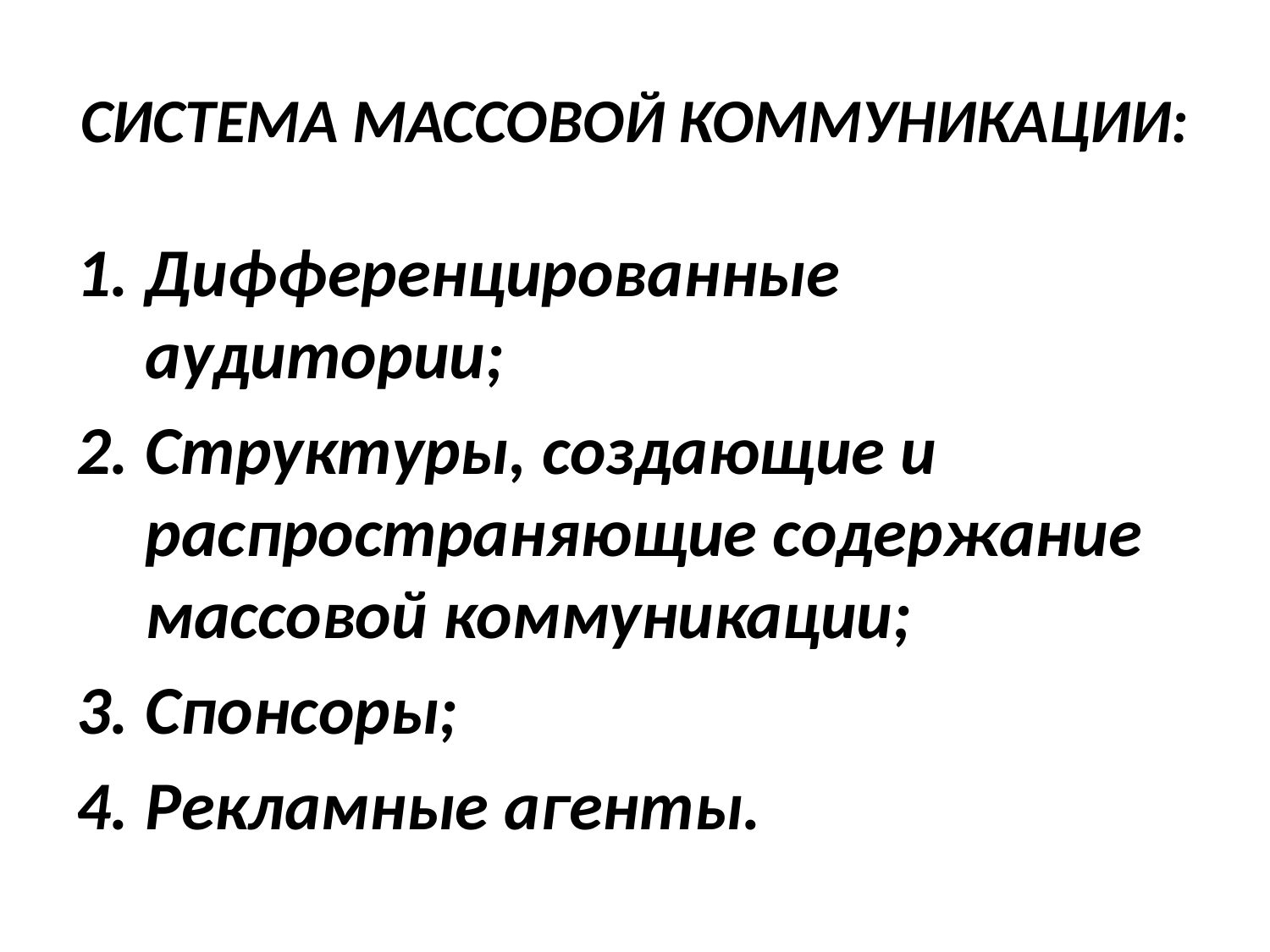

# СИСТЕМА МАССОВОЙ КОММУНИКАЦИИ:
Дифференцированные аудитории;
Структуры, создающие и распространяющие содержание массовой коммуникации;
Спонсоры;
Рекламные агенты.